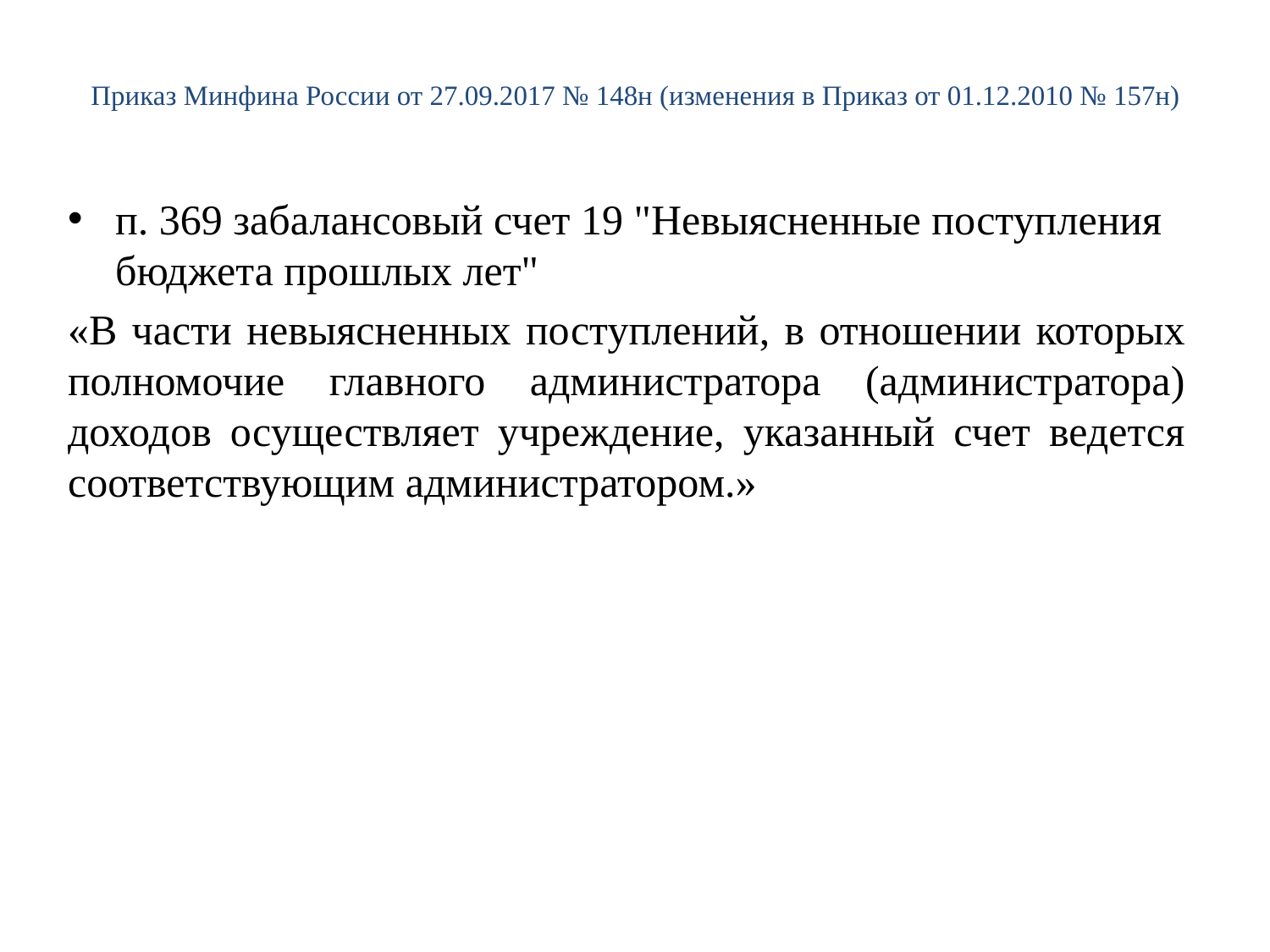

# Приказ Минфина России от 27.09.2017 № 148н (изменения в Приказ от 01.12.2010 № 157н)
п. 369 забалансовый счет 19 "Невыясненные поступления бюджета прошлых лет"
«В части невыясненных поступлений, в отношении которых полномочие главного администратора (администратора) доходов осуществляет учреждение, указанный счет ведется соответствующим администратором.»